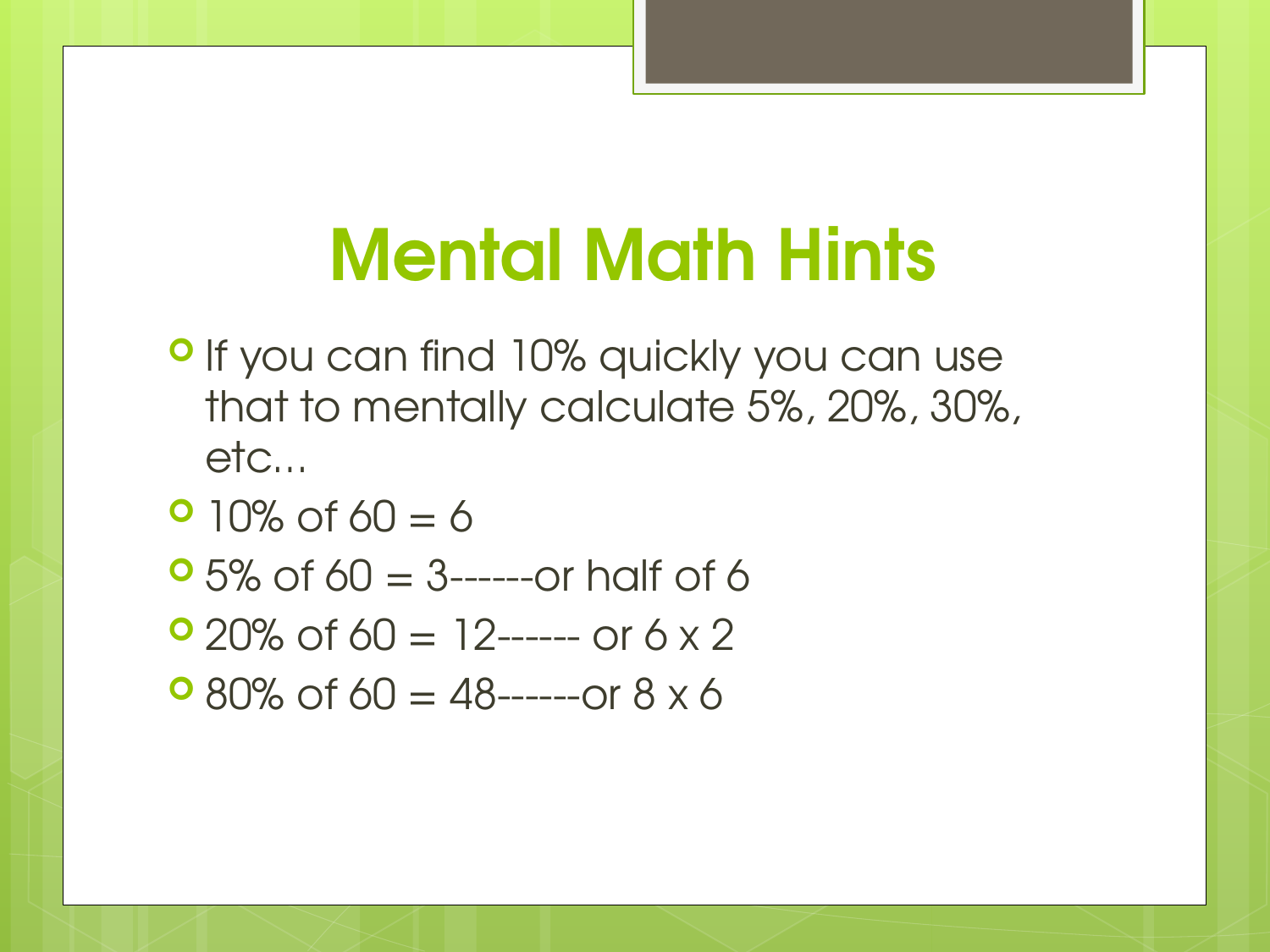

# Mental Math Hints
If you can find 10% quickly you can use that to mentally calculate 5%, 20%, 30%, etc…
10% of 60 = 6
5% of 60 = 3------or half of 6
20% of 60 = 12------ or 6 x 2
80% of 60 = 48------or 8 x 6